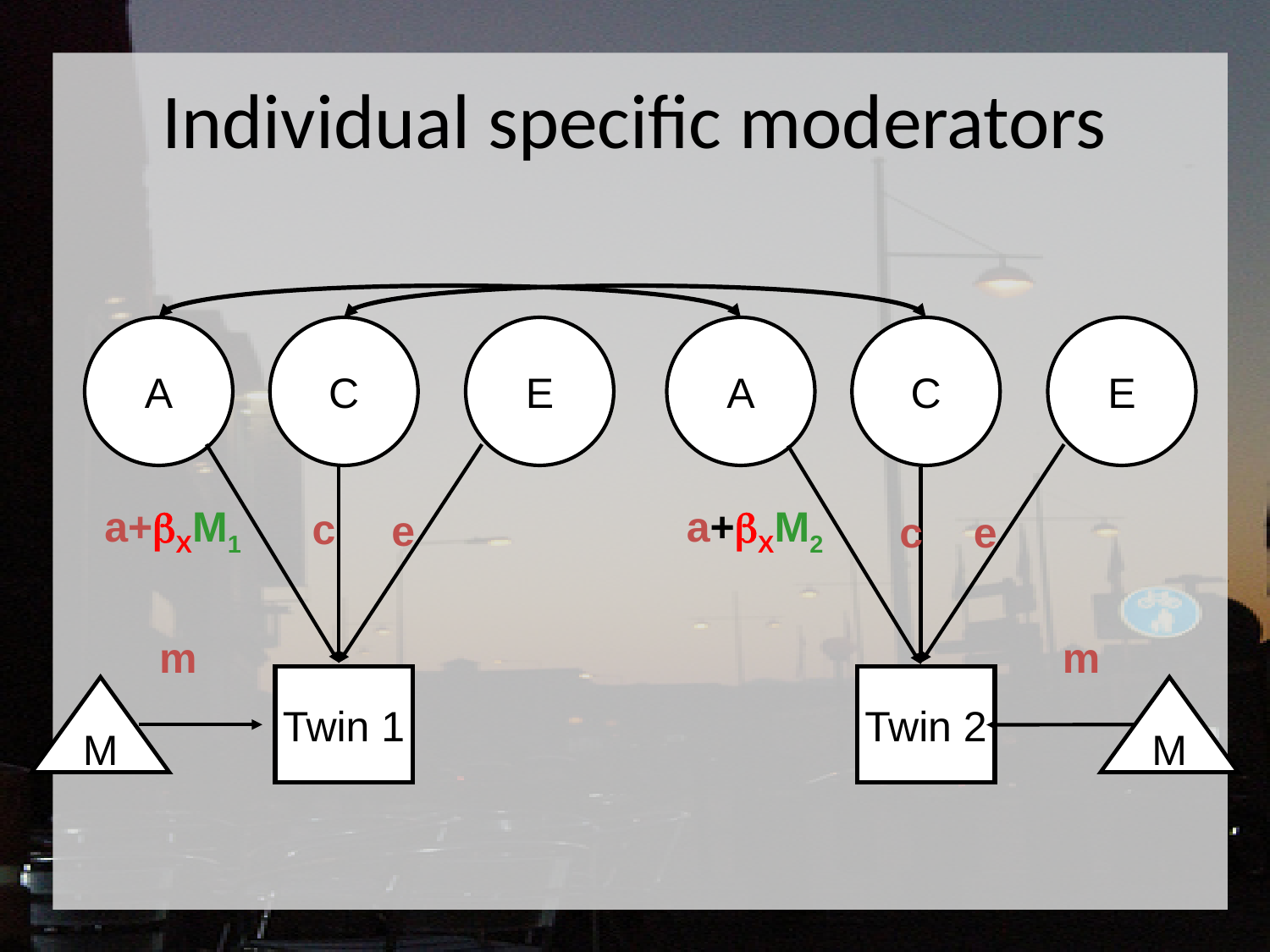

# Individual specific moderators

A
C
E
A
C
E
c
a+βXM1
e
a+βXM2
c
e
m
m
Twin 1
Twin 1
Twin 2
Twin 2
M
M